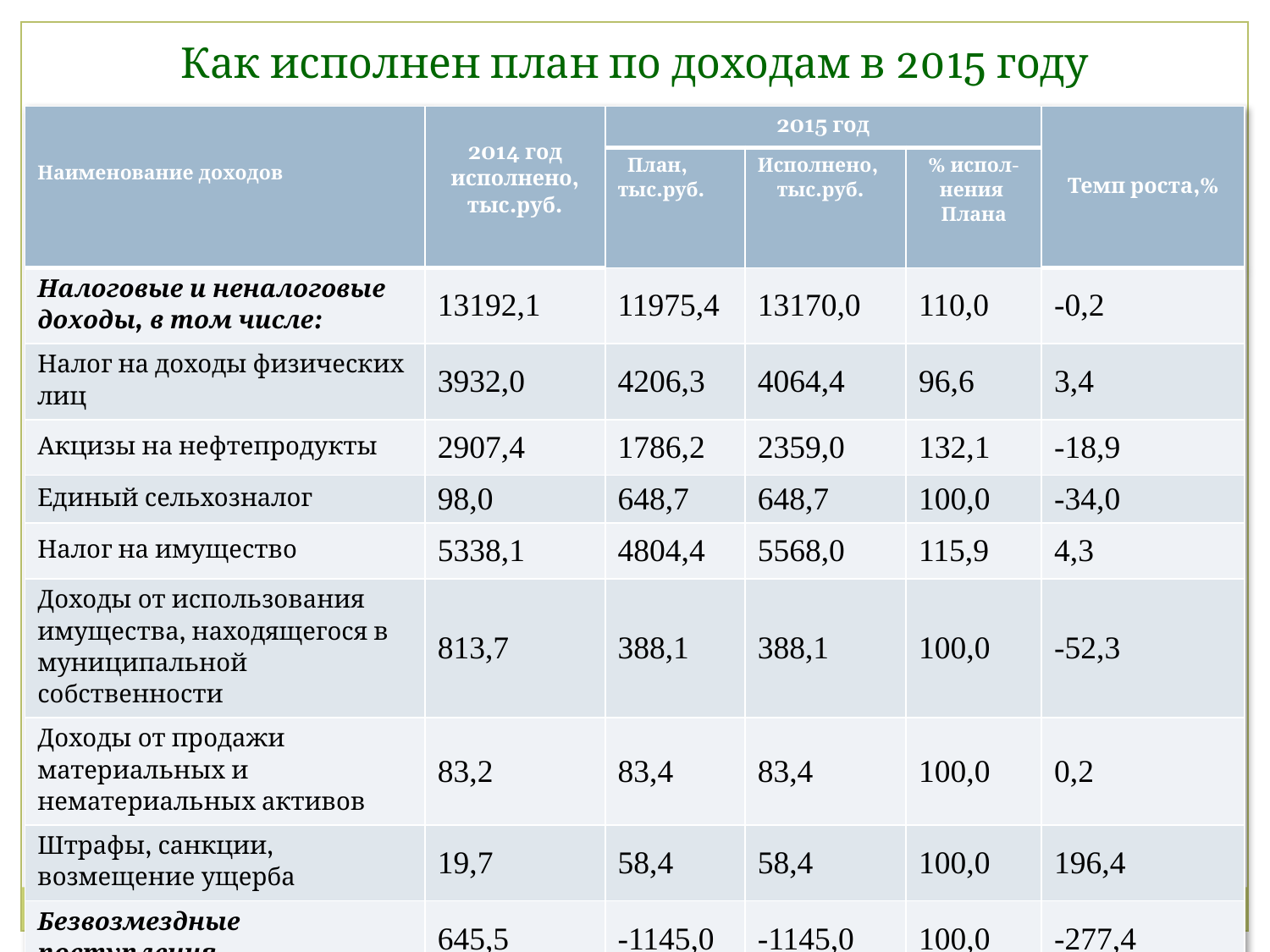

Как исполнен план по доходам в 2015 году
| Наименование доходов | 2014 год исполнено, тыс.руб. | 2015 год |  |  | Темп роста,% |
| --- | --- | --- | --- | --- | --- |
|  |  | План, тыс.руб. | Исполнено, тыс.руб. | % испол- нения Плана |  |
| Налоговые и неналоговые доходы, в том числе: | 13192,1 | 11975,4 | 13170,0 | 110,0 | -0,2 |
| Налог на доходы физических лиц | 3932,0 | 4206,3 | 4064,4 | 96,6 | 3,4 |
| Акцизы на нефтепродукты | 2907,4 | 1786,2 | 2359,0 | 132,1 | -18,9 |
| Единый сельхозналог | 98,0 | 648,7 | 648,7 | 100,0 | -34,0 |
| Налог на имущество | 5338,1 | 4804,4 | 5568,0 | 115,9 | 4,3 |
| Доходы от использования имущества, находящегося в муниципальной собственности | 813,7 | 388,1 | 388,1 | 100,0 | -52,3 |
| Доходы от продажи материальных и нематериальных активов | 83,2 | 83,4 | 83,4 | 100,0 | 0,2 |
| Штрафы, санкции, возмещение ущерба | 19,7 | 58,4 | 58,4 | 100,0 | 196,4 |
| Безвозмездные поступления | 645,5 | -1145,0 | -1145,0 | 100,0 | -277,4 |
| Доходы, всего | 13837,6 | 10830,4 | 12025,0 | 111,0 | -13,1 |